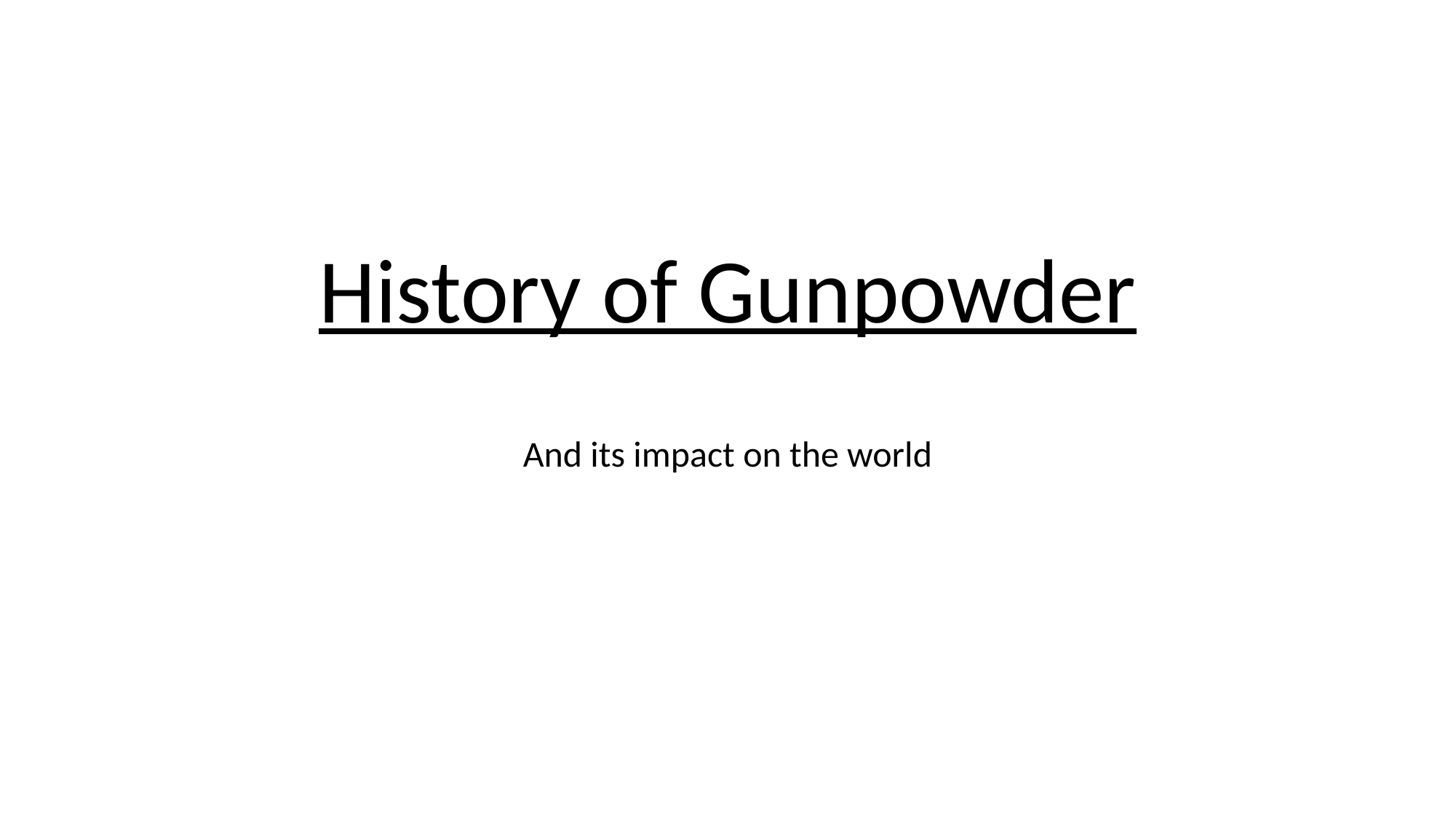

# History of Gunpowder
And its impact on the world